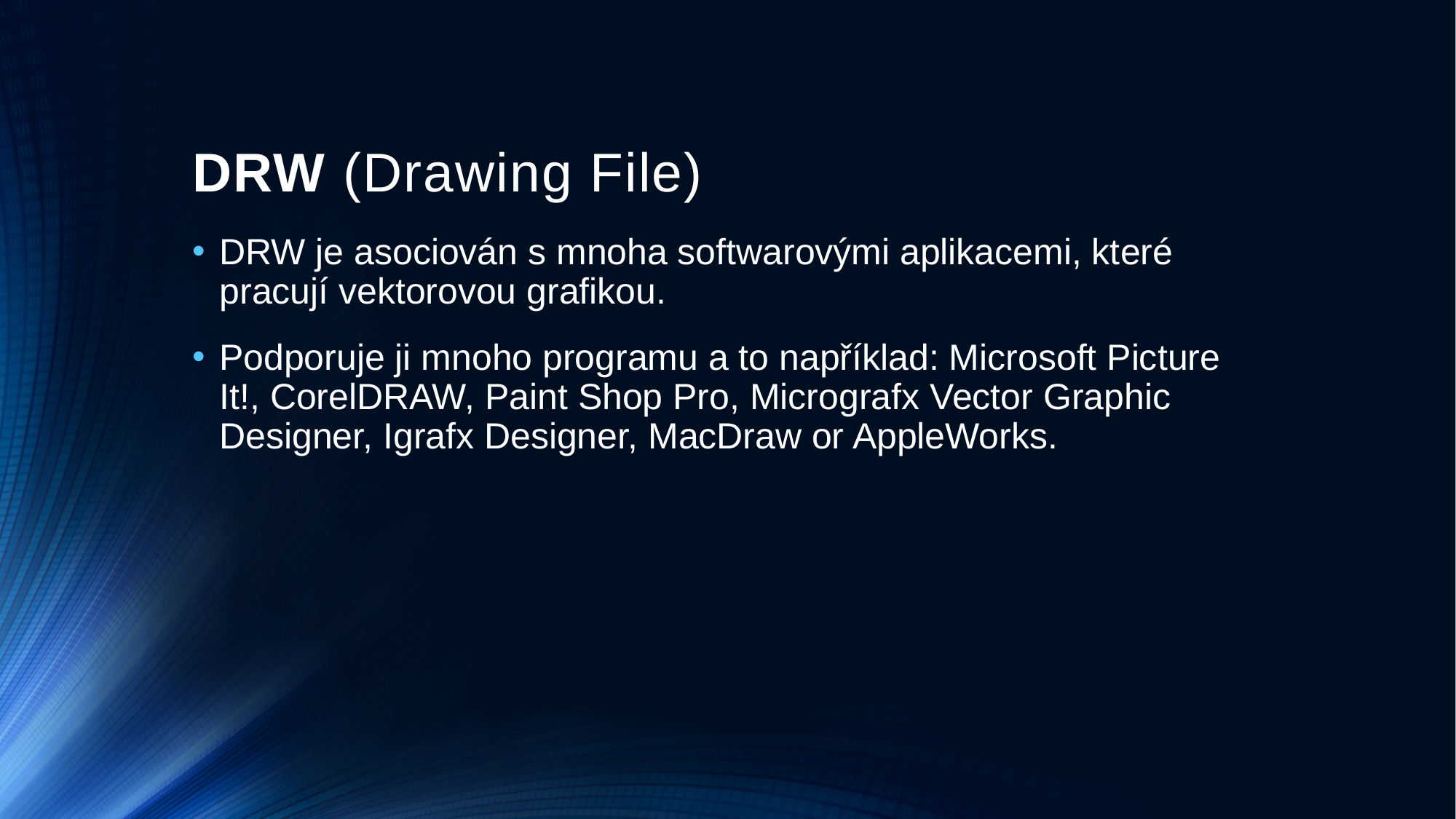

# DRW (Drawing File)
DRW je asociován s mnoha softwarovými aplikacemi, které pracují vektorovou grafikou.
Podporuje ji mnoho programu a to například: Microsoft Picture It!, CorelDRAW, Paint Shop Pro, Micrografx Vector Graphic Designer, Igrafx Designer, MacDraw or AppleWorks.